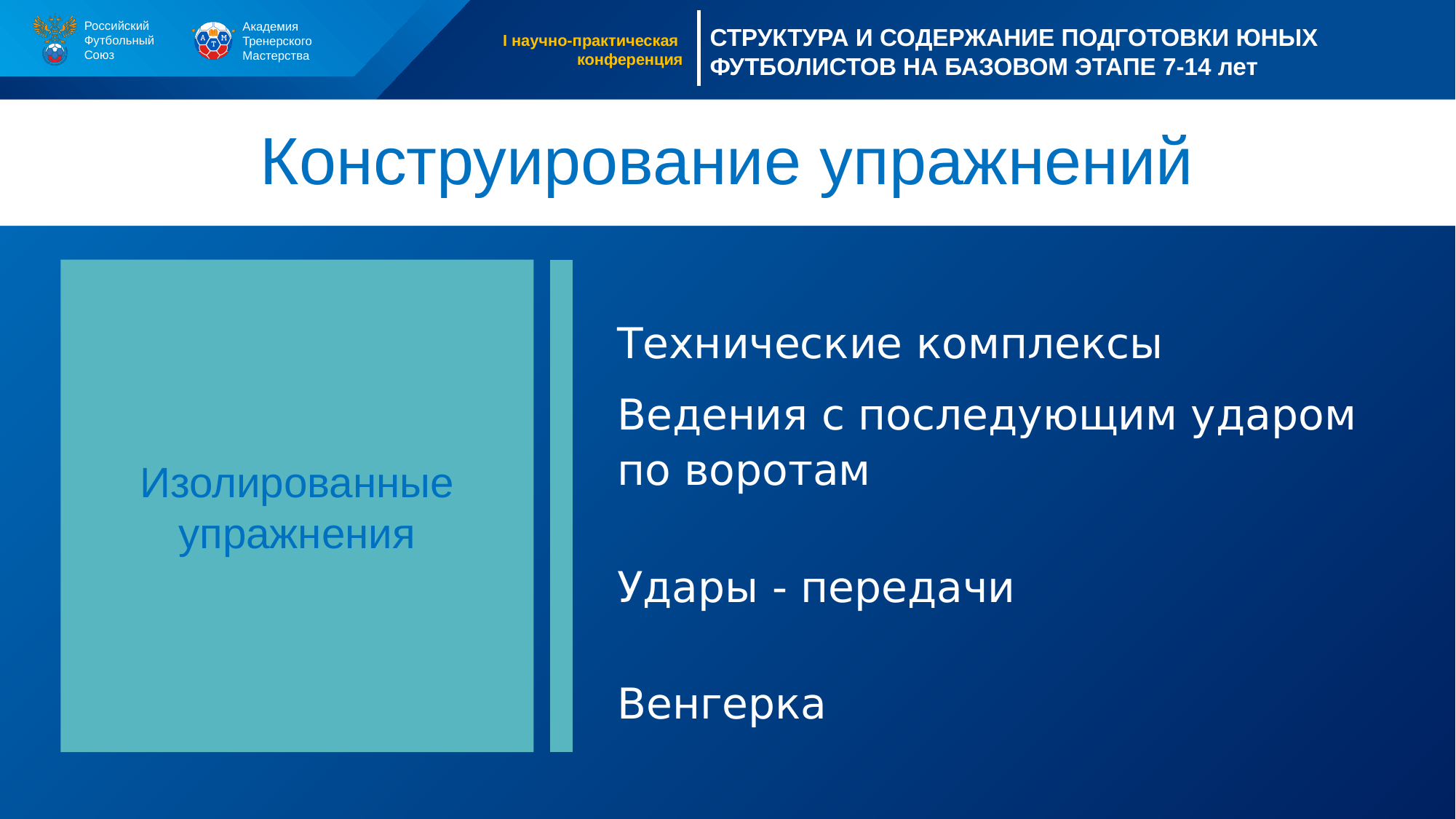

# Конструирование упражнений
Изолированные упражнения
Технические комплексы
Ведения с последующим ударом по воротам
Удары - передачи
Венгерка